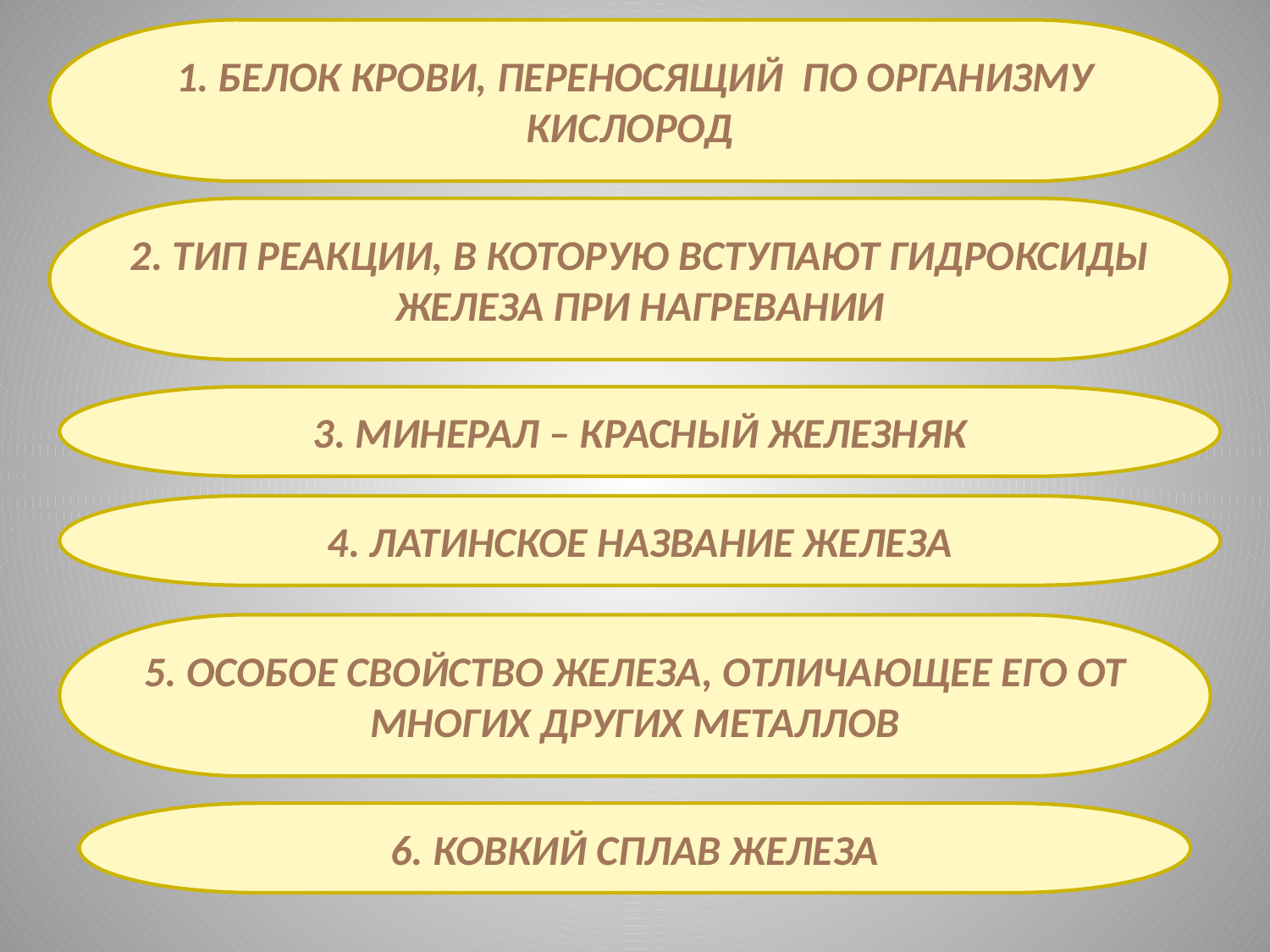

1. Белок крови, переНосящий  по организму кислород
2. Тип реакции, в которую вступают гидроксиды железа при нагревании
3. Минерал – Красный железняк
4. Латинское название железа
5. Особое свойство железа, отличающее его от многих других металлов
6. Ковкий сплав железа